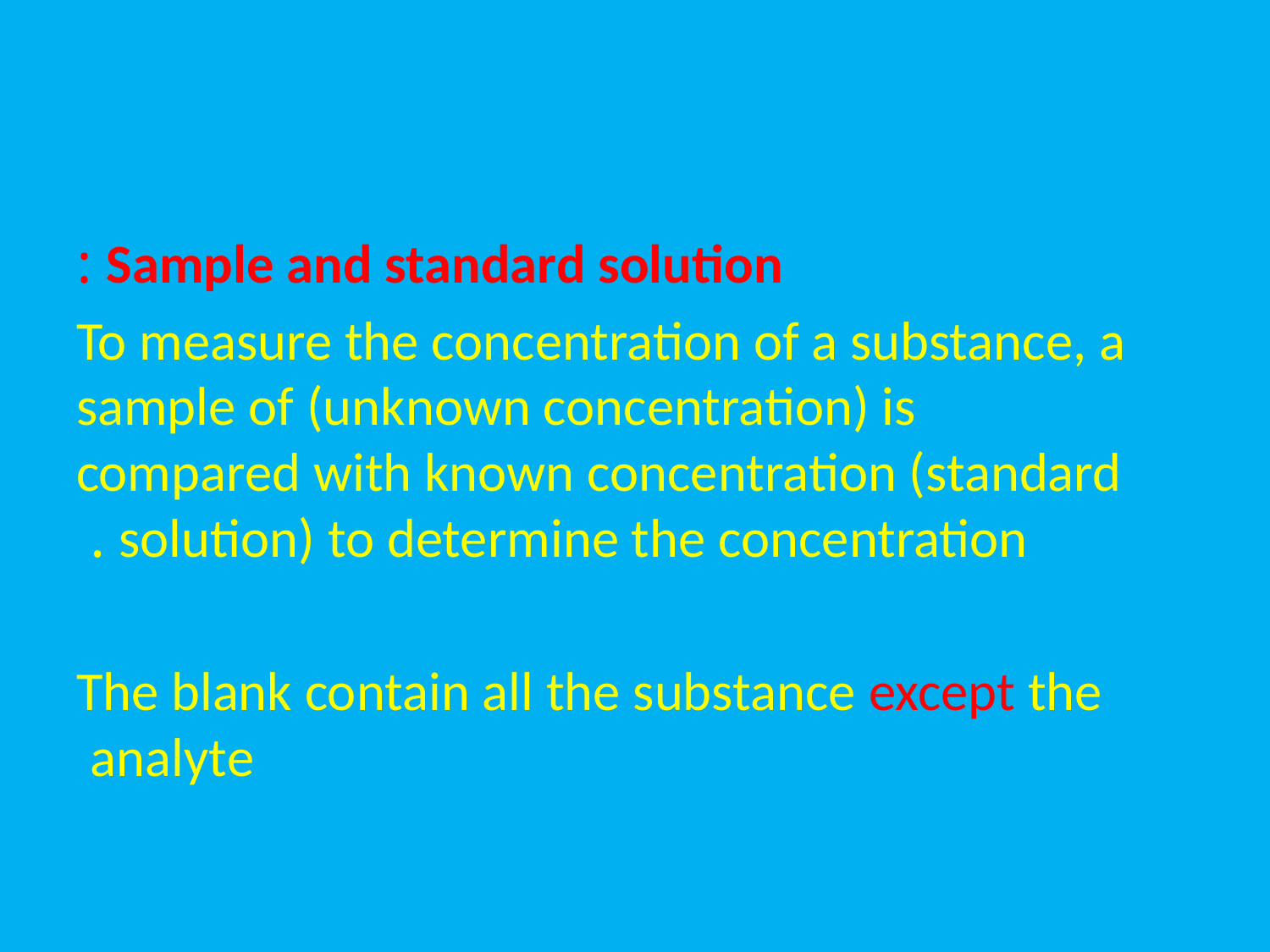

#
Sample and standard solution :
To measure the concentration of a substance, a sample of (unknown concentration) is compared with known concentration (standard solution) to determine the concentration .

The blank contain all the substance except the analyte